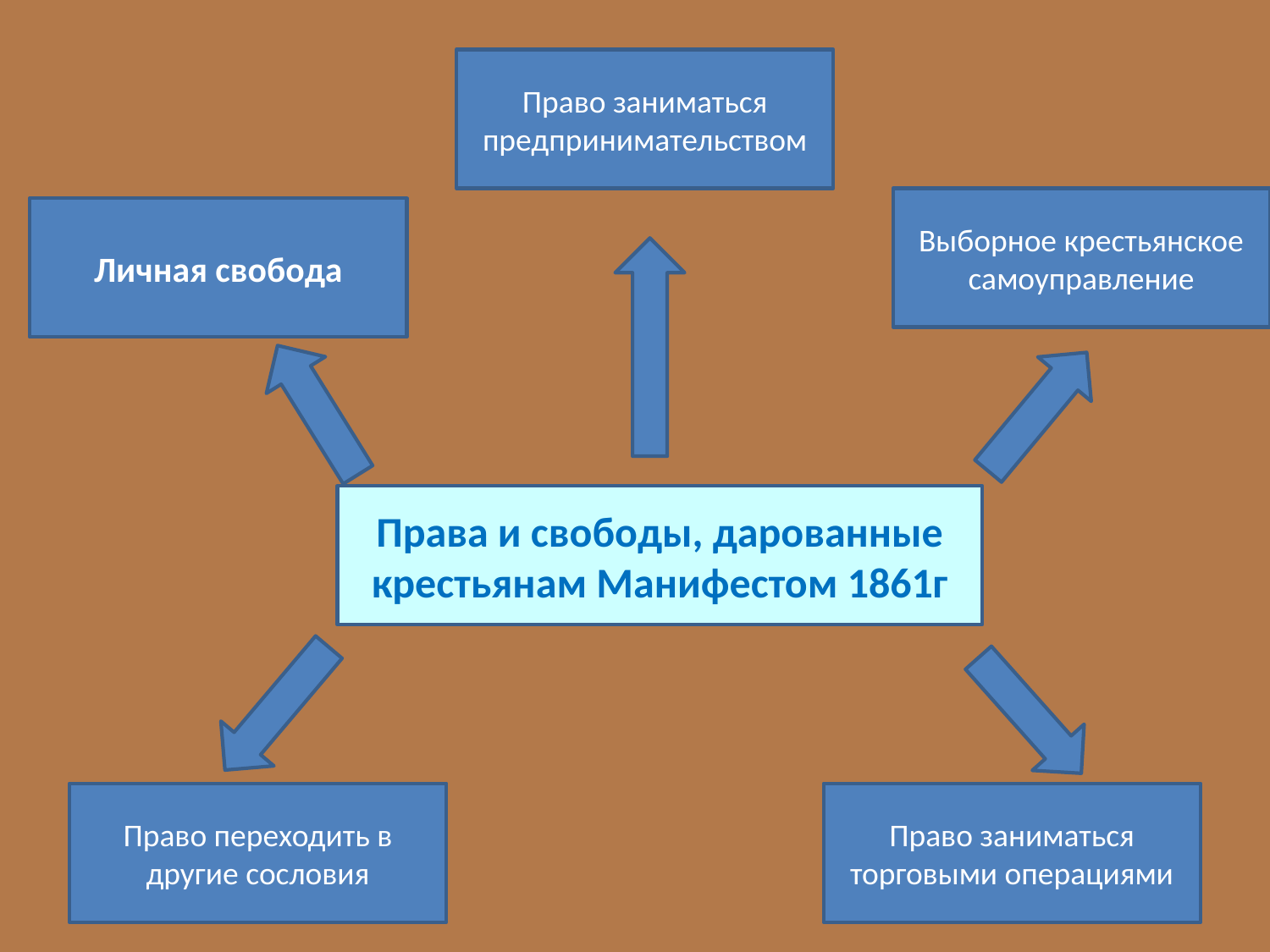

Право заниматься предпринимательством
Выборное крестьянское самоуправление
Личная свобода

Права и свободы, дарованные крестьянам Манифестом 1861г

Право переходить в другие сословия
Право заниматься торговыми операциями